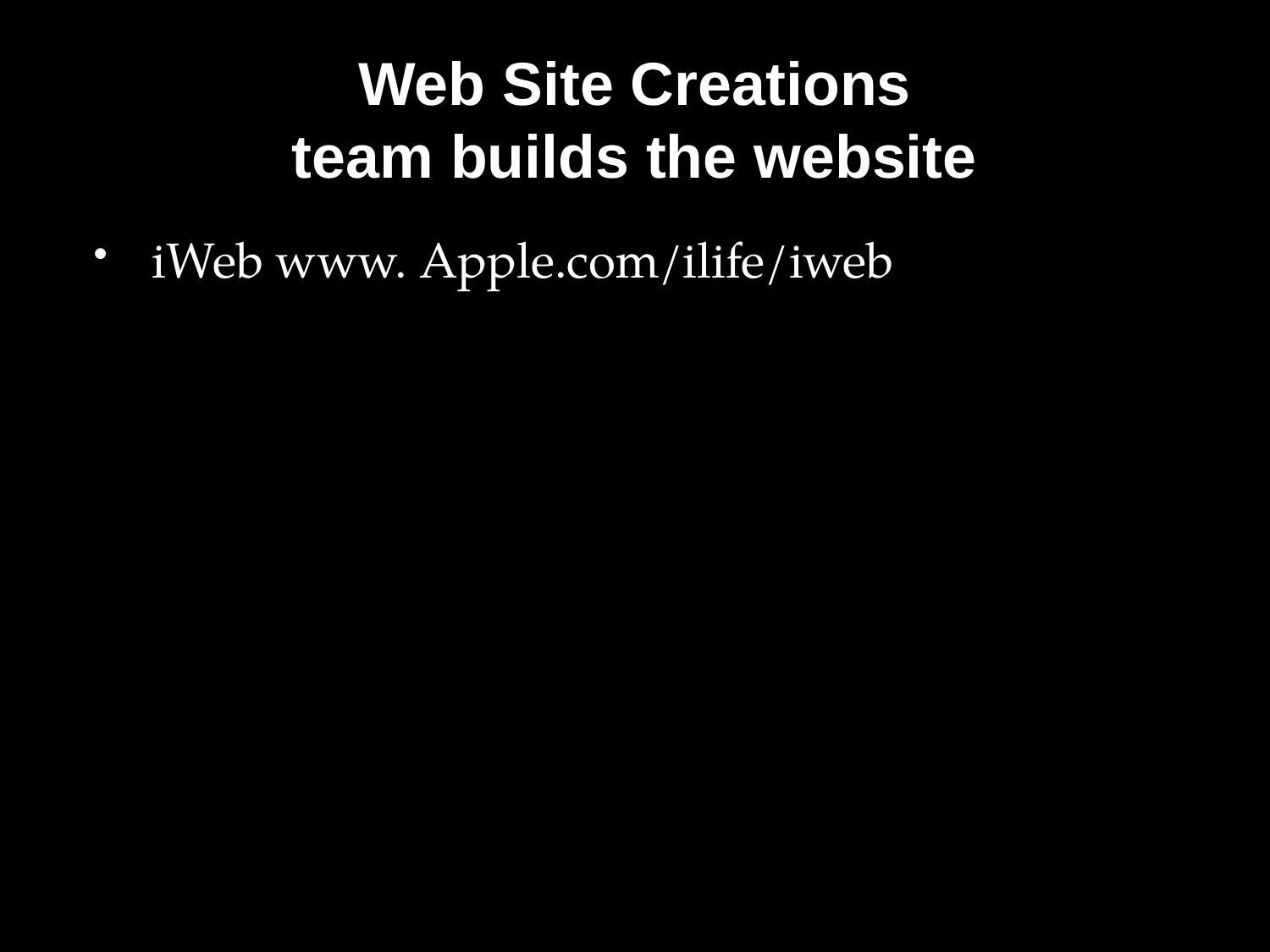

# Web Site Creations team builds the website
iWeb www. Apple.com/ilife/iweb